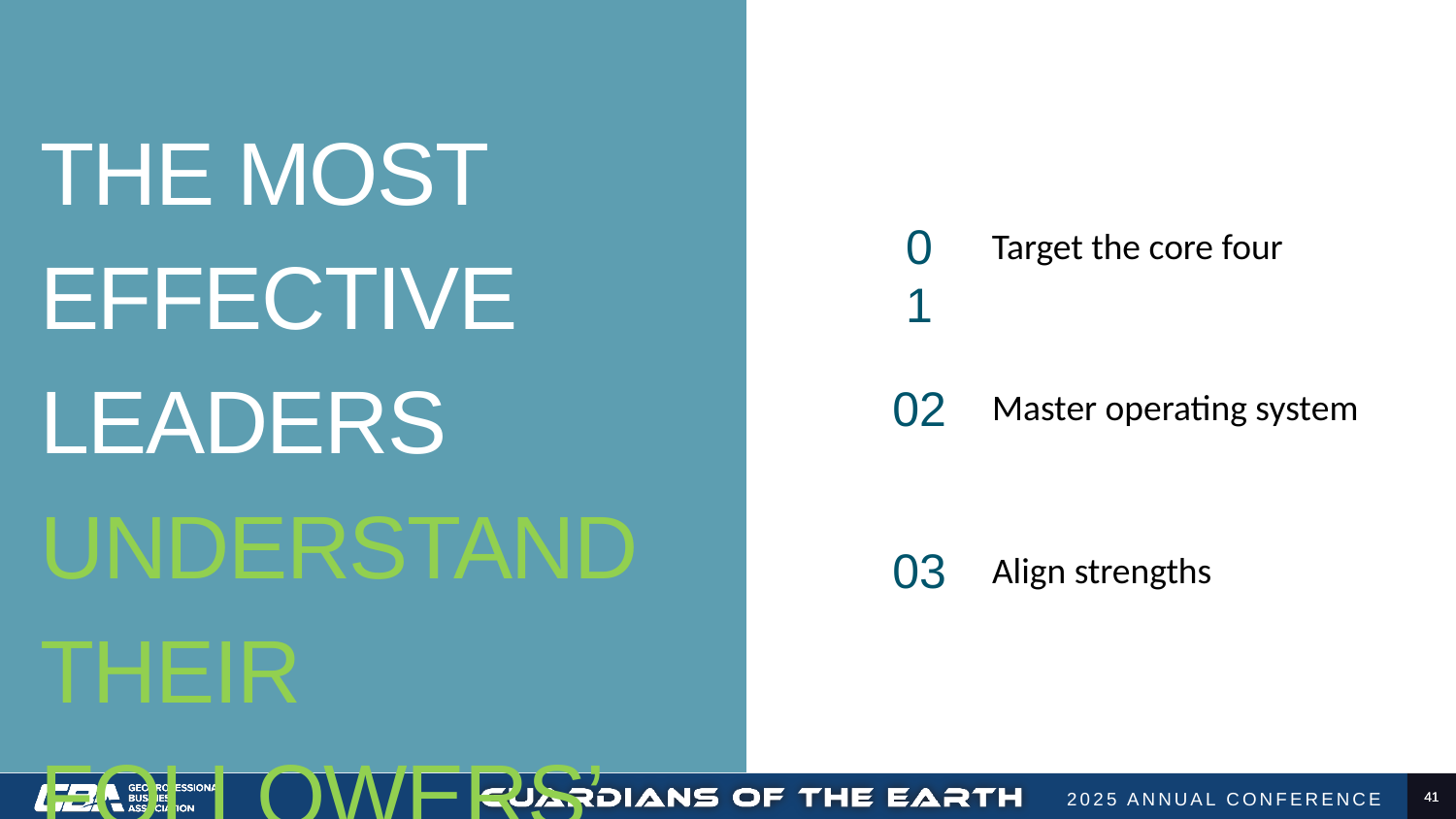

THE MOST EFFECTIVE LEADERS UNDERSTAND THEIR FOLLOWERS’ NEEDS
01
Target the core four
INVEST
02
Master operating system
Acquire the language
Learn to look
Build talent into strength
03
Align strengths
41
41